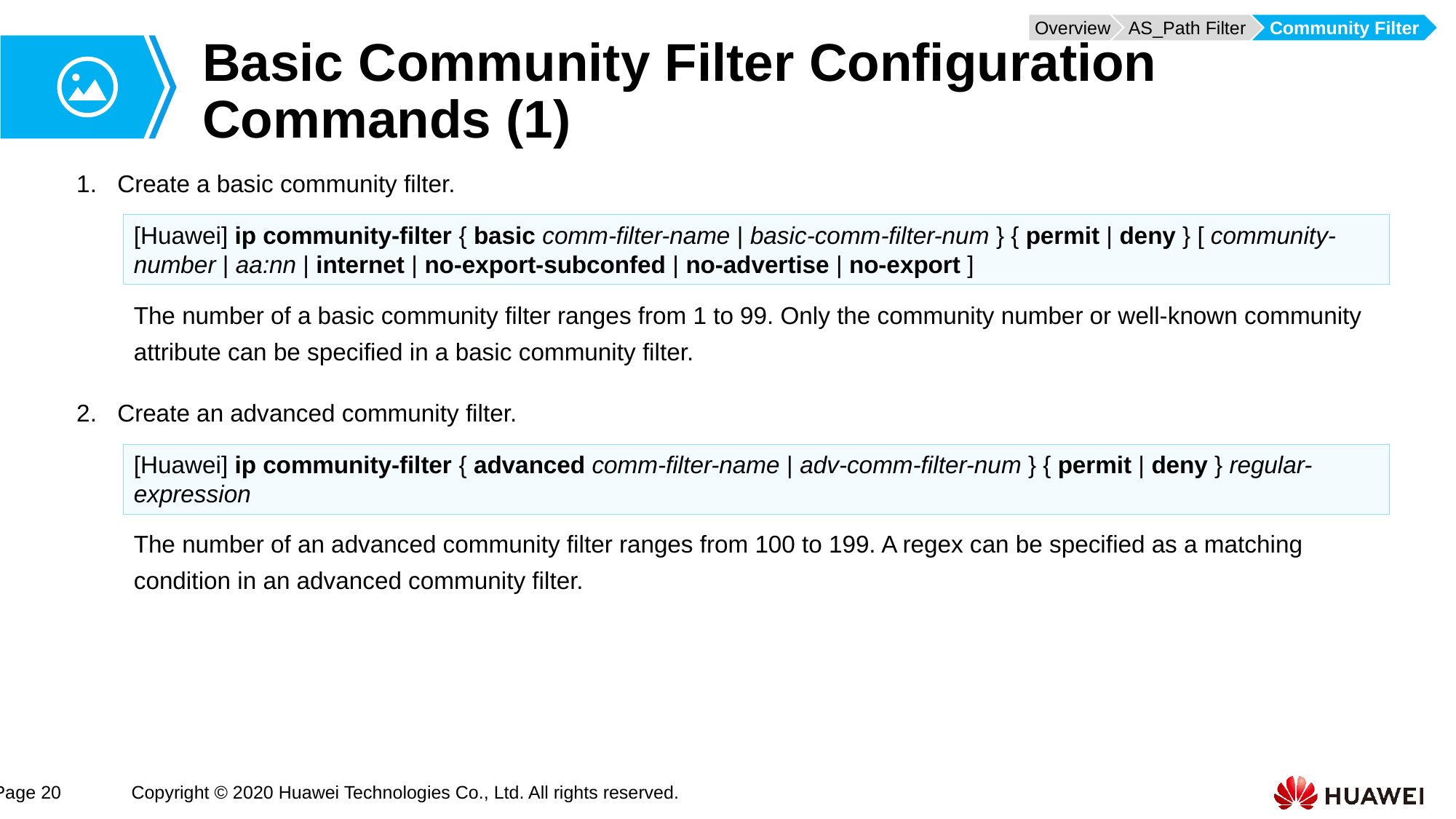

Overview
AS_Path Filter
Community Filter
# Basic Community Filter Configuration Commands (1)
Create a basic community filter.
[Huawei] ip community-filter { basic comm-filter-name | basic-comm-filter-num } { permit | deny } [ community-number | aa:nn | internet | no-export-subconfed | no-advertise | no-export ]
The number of a basic community filter ranges from 1 to 99. Only the community number or well-known community attribute can be specified in a basic community filter.
Create an advanced community filter.
[Huawei] ip community-filter { advanced comm-filter-name | adv-comm-filter-num } { permit | deny } regular-expression
The number of an advanced community filter ranges from 100 to 199. A regex can be specified as a matching condition in an advanced community filter.